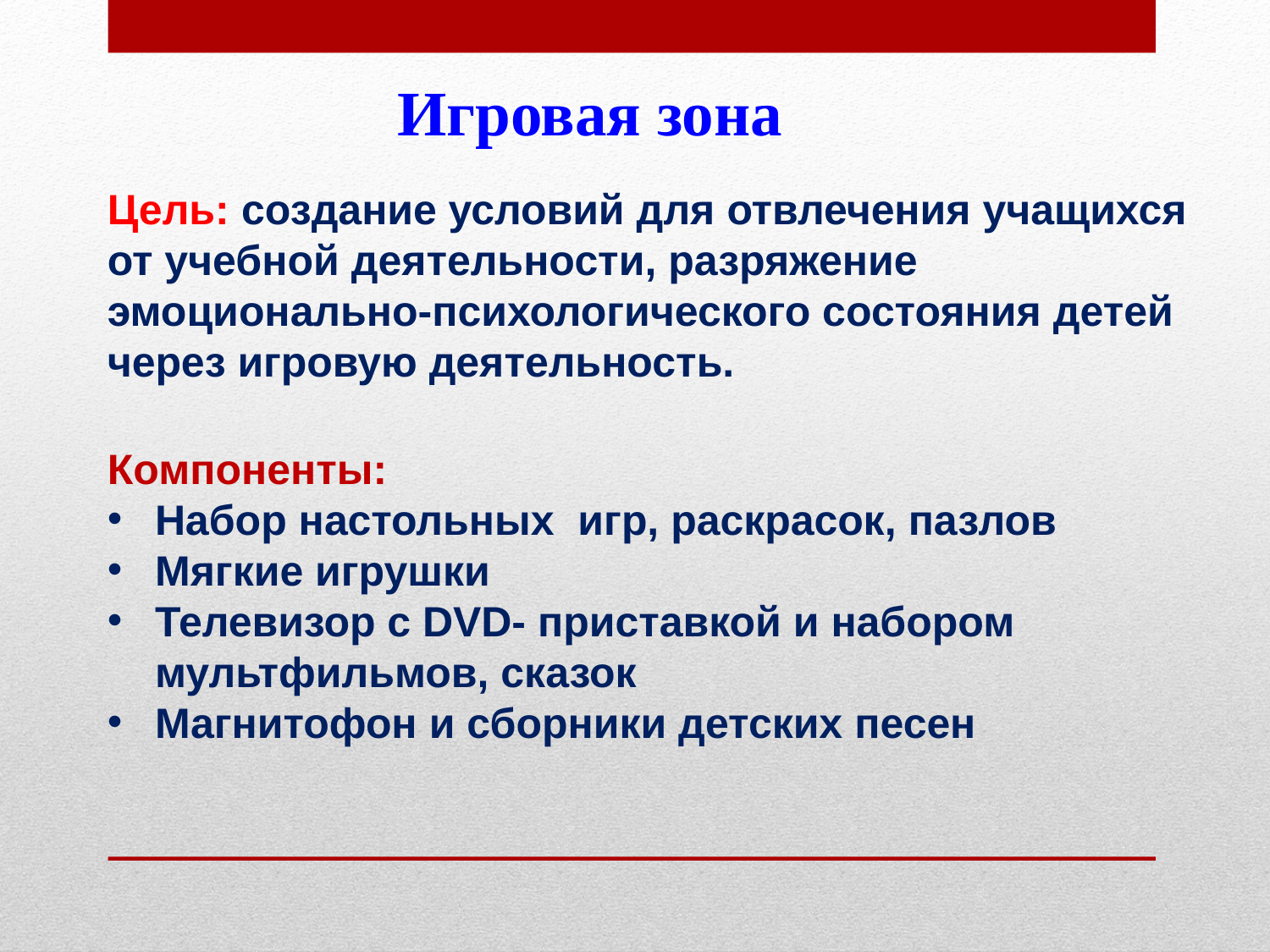

Игровая зона
Цель: создание условий для отвлечения учащихся от учебной деятельности, разряжение эмоционально-психологического состояния детей через игровую деятельность.
Компоненты:
Набор настольных  игр, раскрасок, пазлов
Мягкие игрушки
Телевизор с DVD- приставкой и набором мультфильмов, сказок
Магнитофон и сборники детских песен